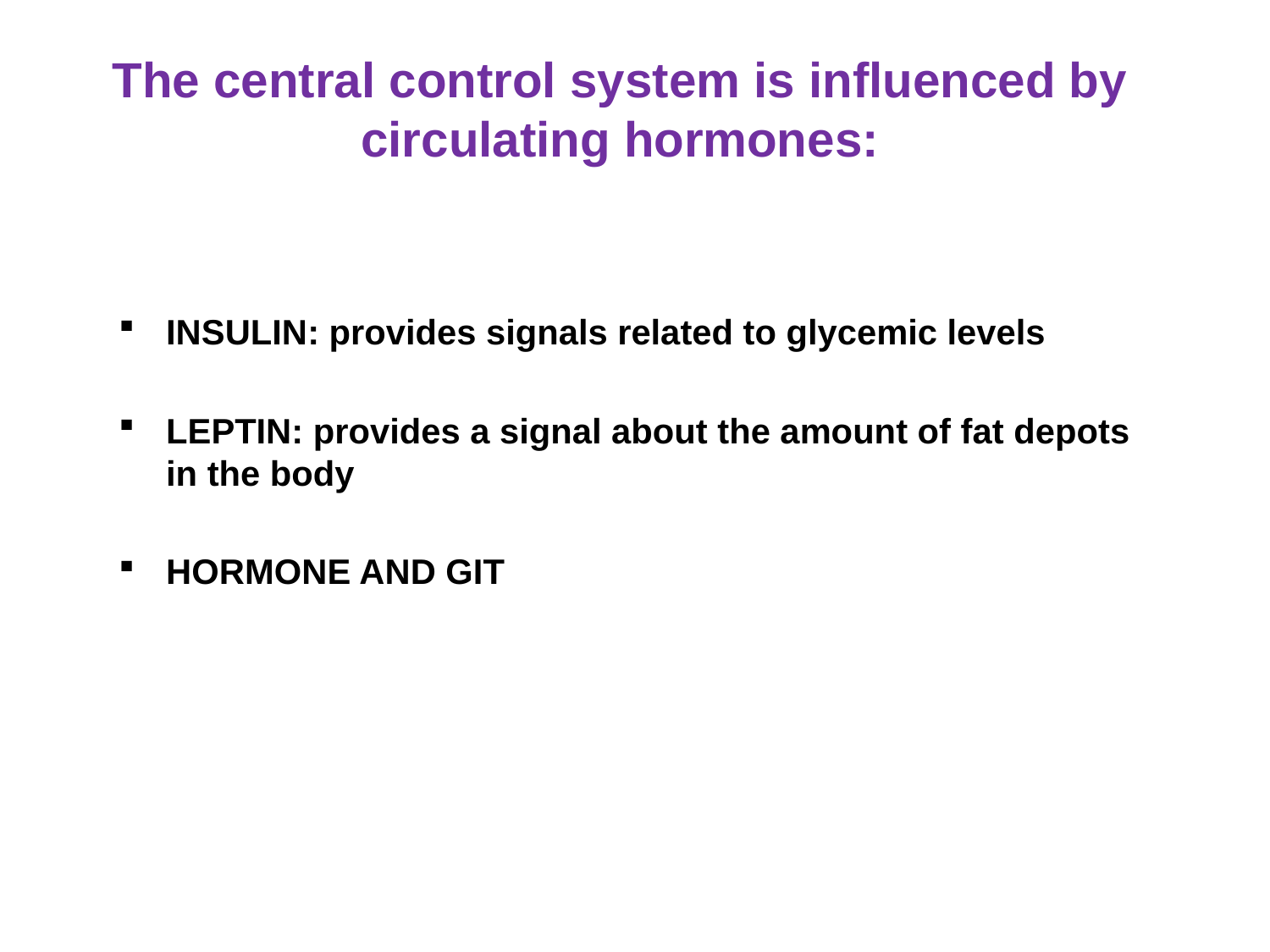

# The central control system is influenced by circulating hormones:

INSULIN: provides signals related to glycemic levels

LEPTIN: provides a signal about the amount of fat depots in the body

HORMONE AND GIT